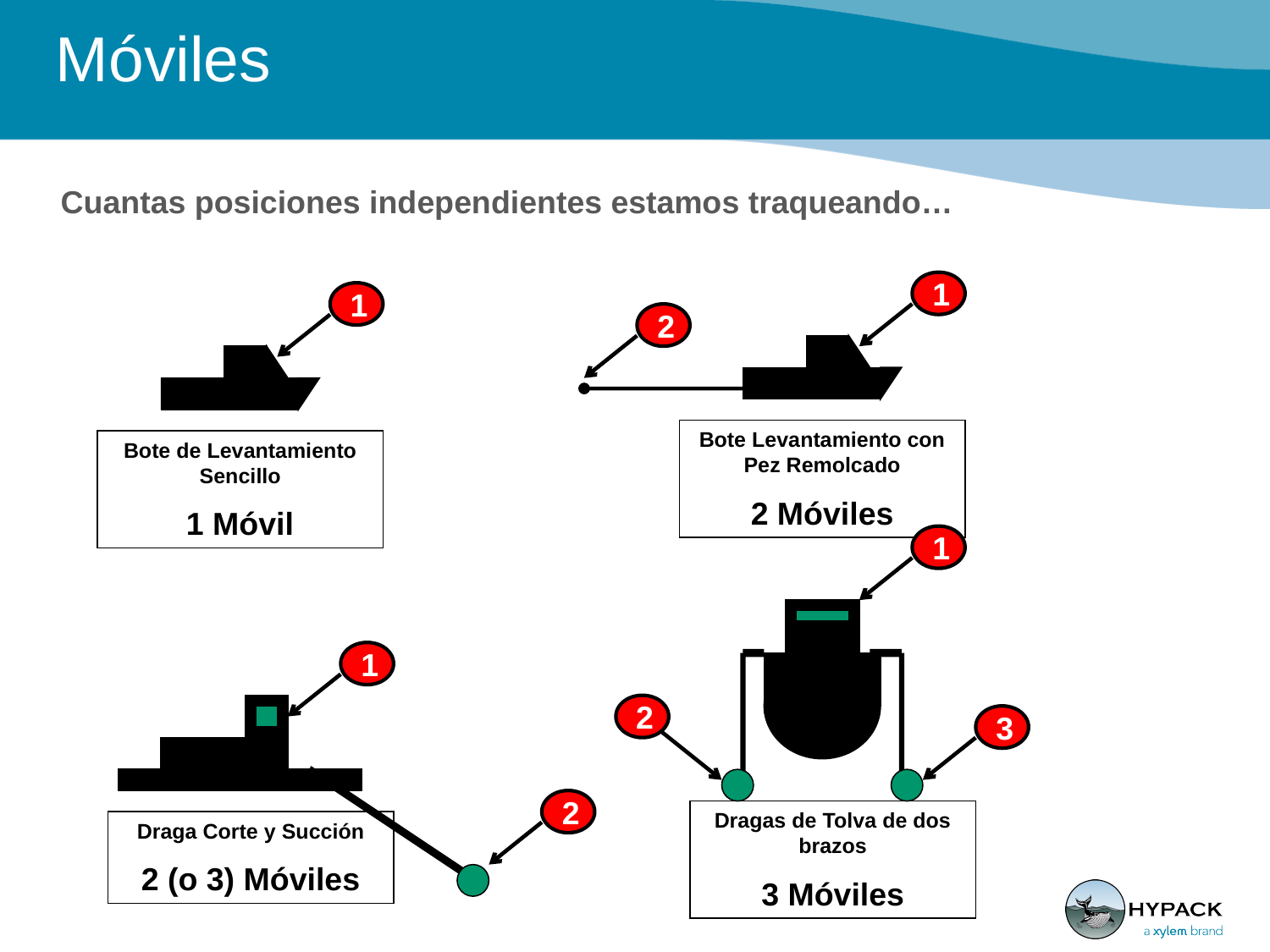

# Móviles

Cuantas posiciones independientes estamos traqueando…

1
1
2

Bote Levantamiento con Pez Remolcado
2 Móviles
Bote de Levantamiento Sencillo
1 Móvil
1

1

2

3

2
Dragas de Tolva de dos brazos
3 Móviles
Draga Corte y Succión
2 (o 3) Móviles